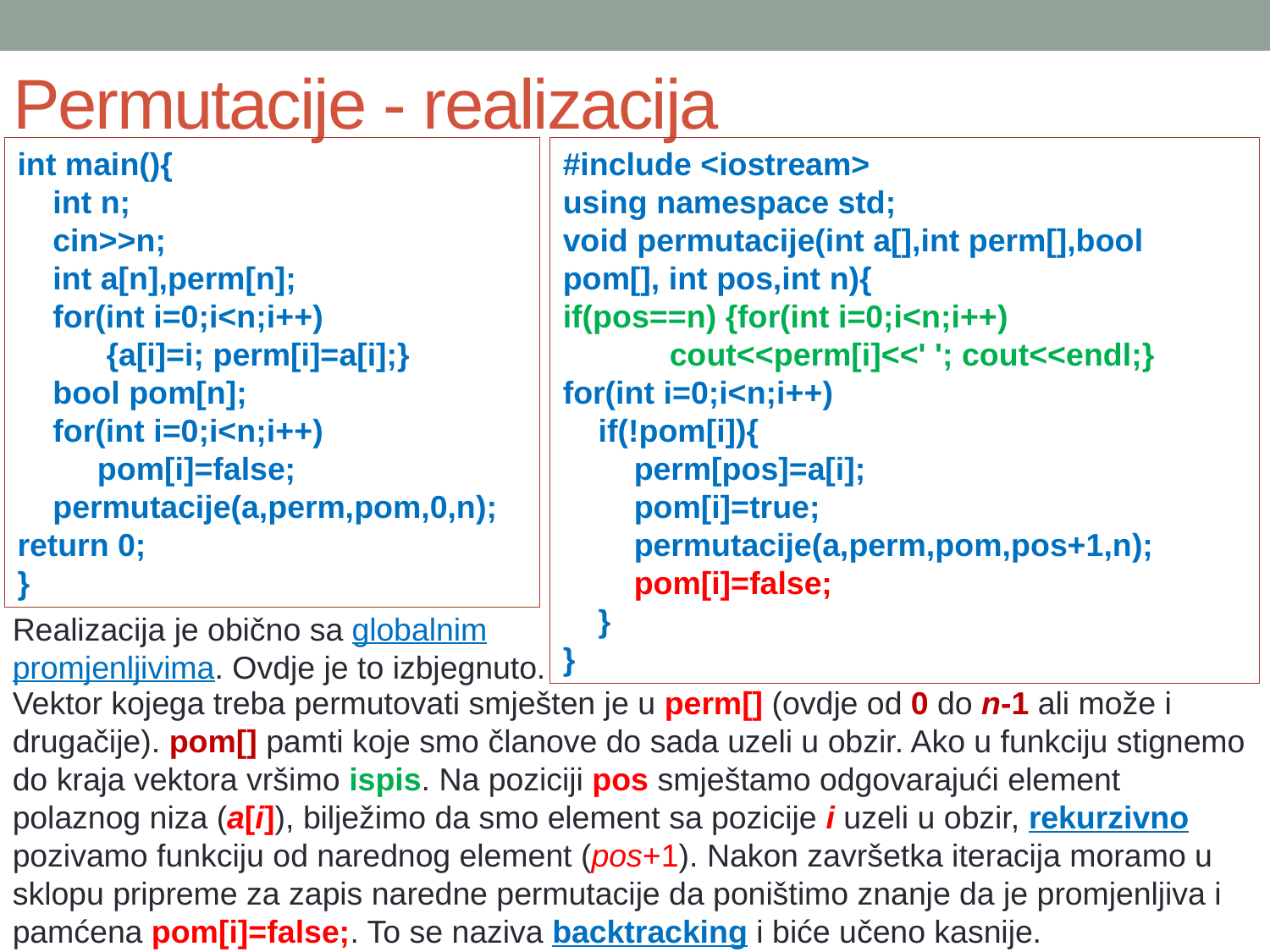

# Permutacije - realizacija
int main(){
    int n;
    cin>>n;
    int a[n],perm[n];
    for(int i=0;i<n;i++)
          {a[i]=i; perm[i]=a[i];}
    bool pom[n];
    for(int i=0;i<n;i++)
         pom[i]=false;
    permutacije(a,perm,pom,0,n);
return 0;
}
#include <iostream>
using namespace std;
void permutacije(int a[],int perm[],bool pom[], int pos,int n){
if(pos==n) {for(int i=0;i<n;i++)
            cout<<perm[i]<<' '; cout<<endl;}
for(int i=0;i<n;i++)
    if(!pom[i]){
        perm[pos]=a[i];
        pom[i]=true;
        permutacije(a,perm,pom,pos+1,n);
        pom[i]=false;
    }
}

Realizacija je obično sa globalnim promjenljivima. Ovdje je to izbjegnuto.
Vektor kojega treba permutovati smješten je u perm[] (ovdje od 0 do n-1 ali može i drugačije). pom[] pamti koje smo članove do sada uzeli u obzir. Ako u funkciju stignemo do kraja vektora vršimo ispis. Na poziciji pos smještamo odgovarajući element polaznog niza (a[i]), bilježimo da smo element sa pozicije i uzeli u obzir, rekurzivno pozivamo funkciju od narednog element (pos+1). Nakon završetka iteracija moramo u sklopu pripreme za zapis naredne permutacije da poništimo znanje da je promjenljiva i pamćena pom[i]=false;. To se naziva backtracking i biće učeno kasnije.